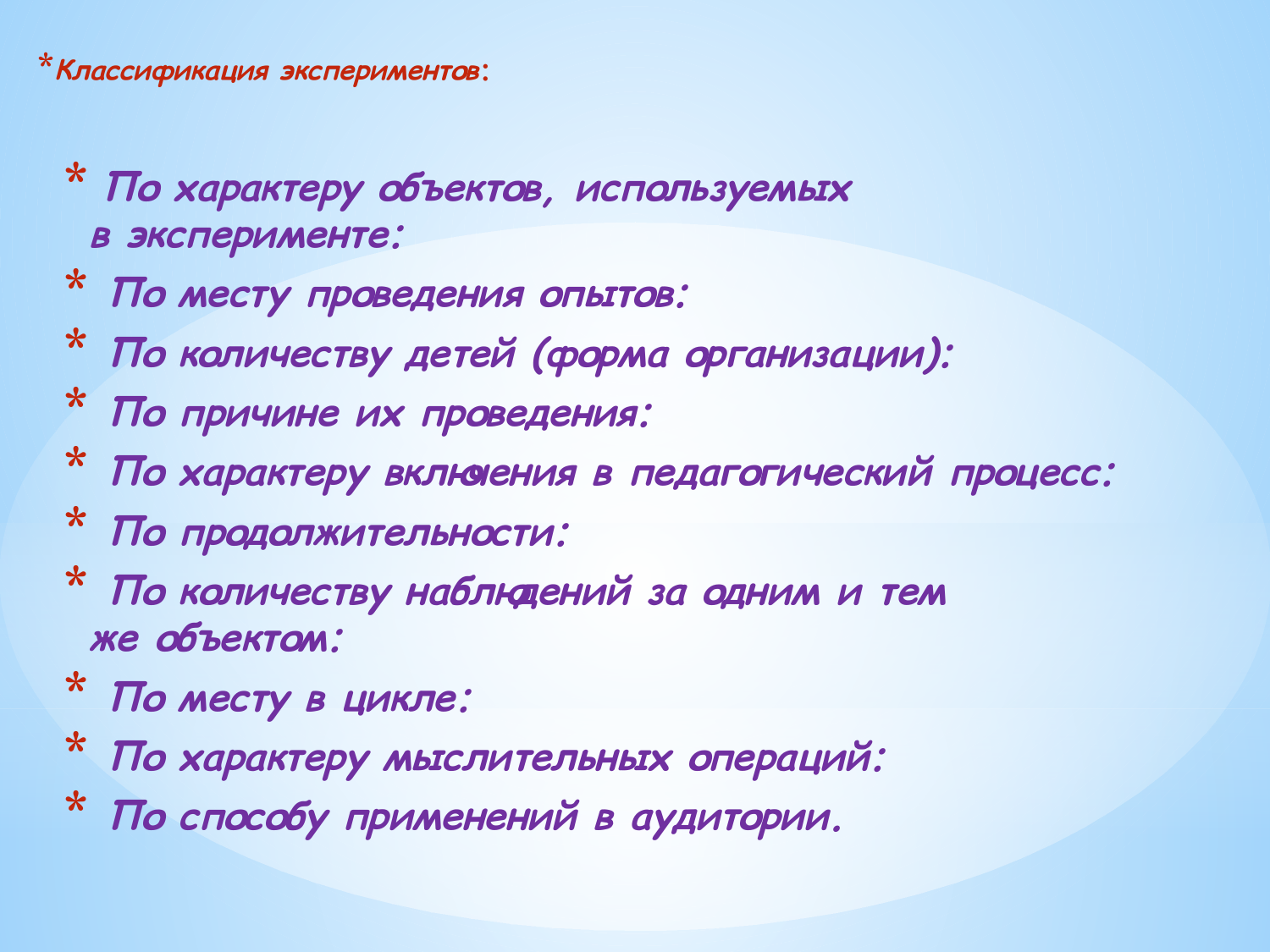

# Классификация экспериментов:
 По характеру объектов, используемых в эксперименте:
 По месту проведения опытов:
 По количеству детей (форма организации):
 По причине их проведения:
 По характеру включения в педагогический процесс:
 По продолжительности:
 По количеству наблюдений за одним и тем же объектом:
 По месту в цикле:
 По характеру мыслительных операций:
 По способу применений в аудитории.